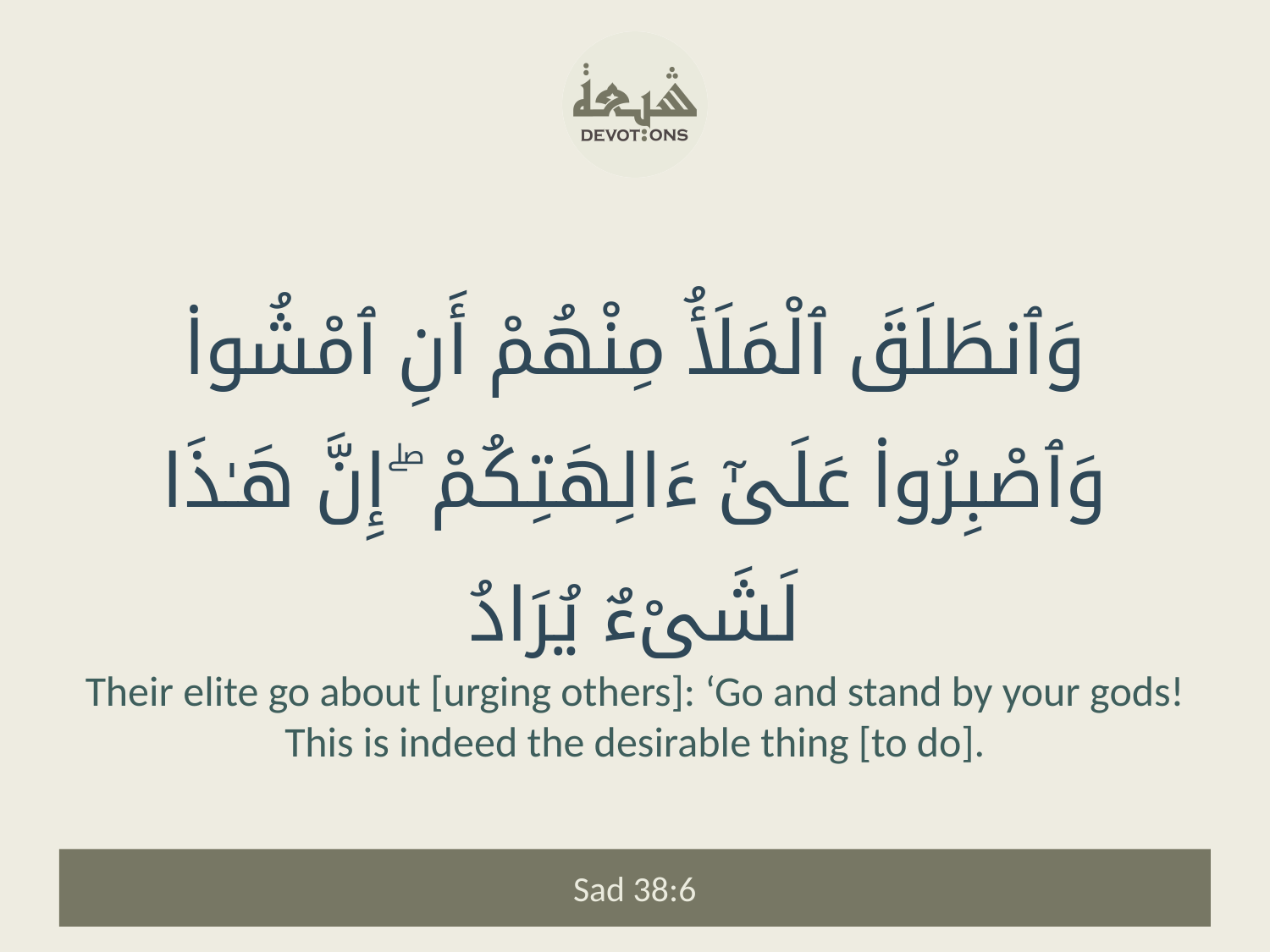

وَٱنطَلَقَ ٱلْمَلَأُ مِنْهُمْ أَنِ ٱمْشُوا۟ وَٱصْبِرُوا۟ عَلَىٰٓ ءَالِهَتِكُمْ ۖ إِنَّ هَـٰذَا لَشَىْءٌ يُرَادُ
Their elite go about [urging others]: ‘Go and stand by your gods! This is indeed the desirable thing [to do].
Sad 38:6